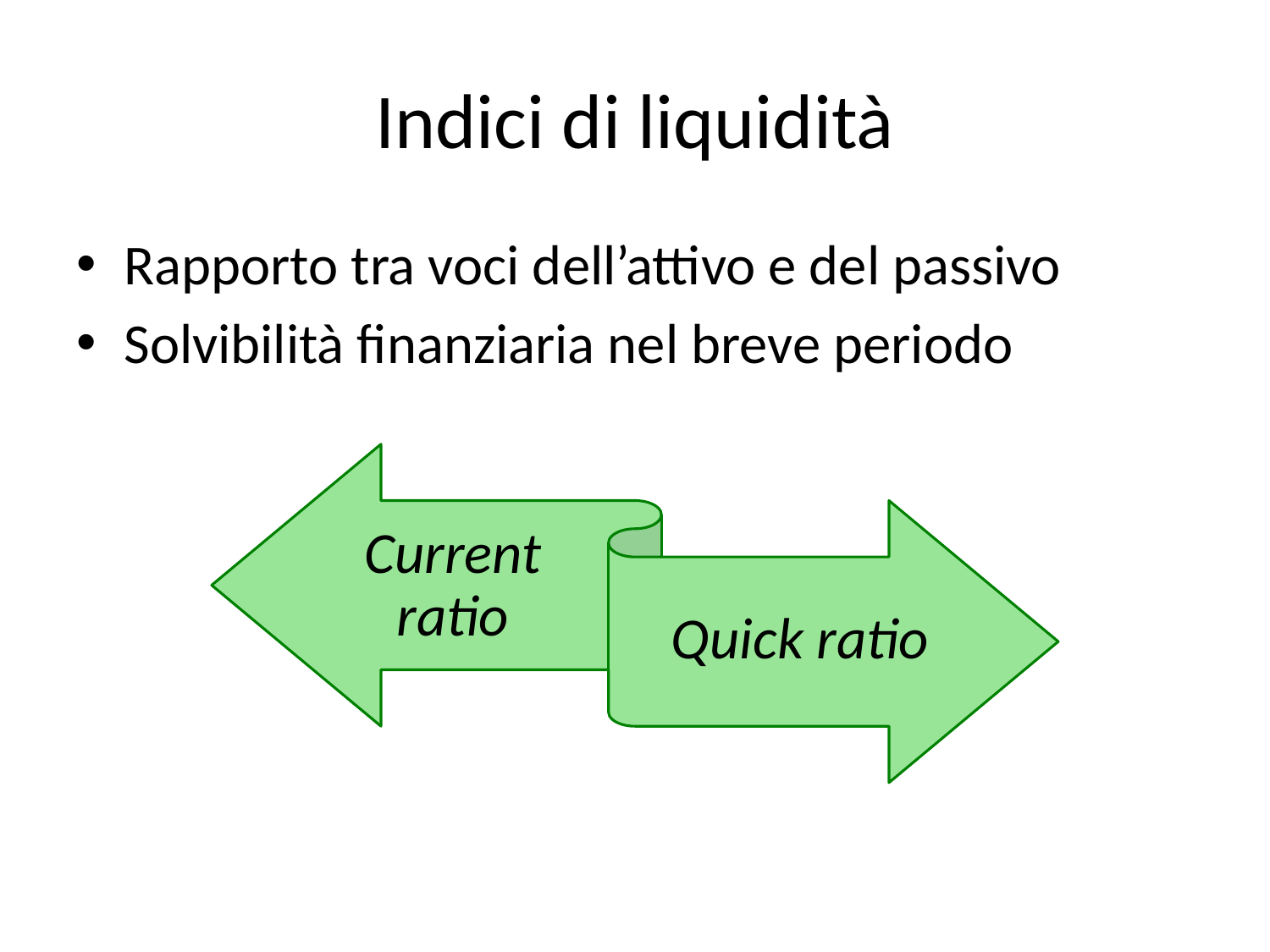

# Indici di liquidità
Rapporto tra voci dell’attivo e del passivo
Solvibilità finanziaria nel breve periodo
Current ratio
Quick ratio